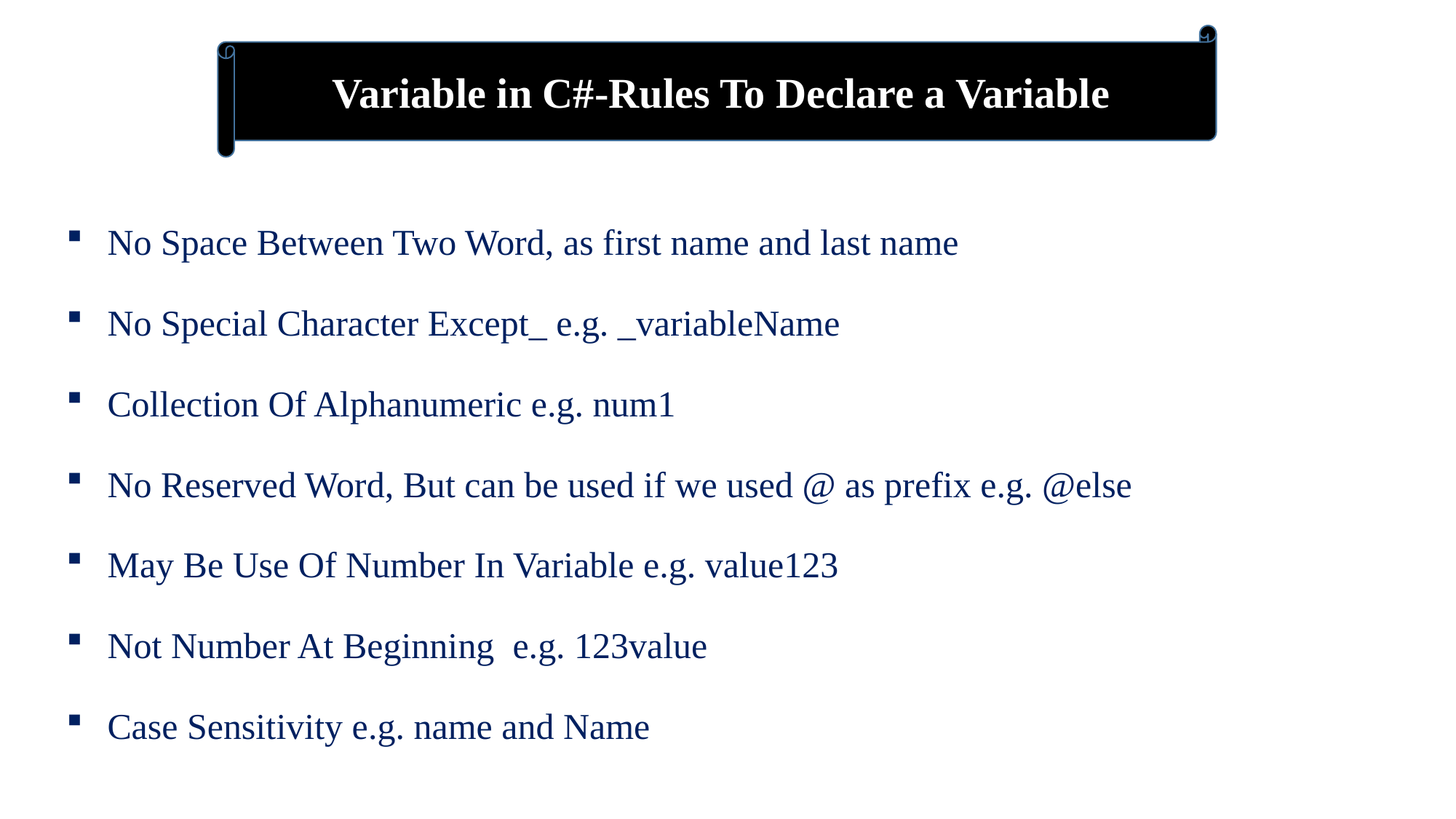

Variable in C#-Rules To Declare a Variable
No Space Between Two Word, as first name and last name
No Special Character Except_ e.g. _variableName
Collection Of Alphanumeric e.g. num1
No Reserved Word, But can be used if we used @ as prefix e.g. @else
May Be Use Of Number In Variable e.g. value123
Not Number At Beginning  e.g. 123value
Case Sensitivity e.g. name and Name